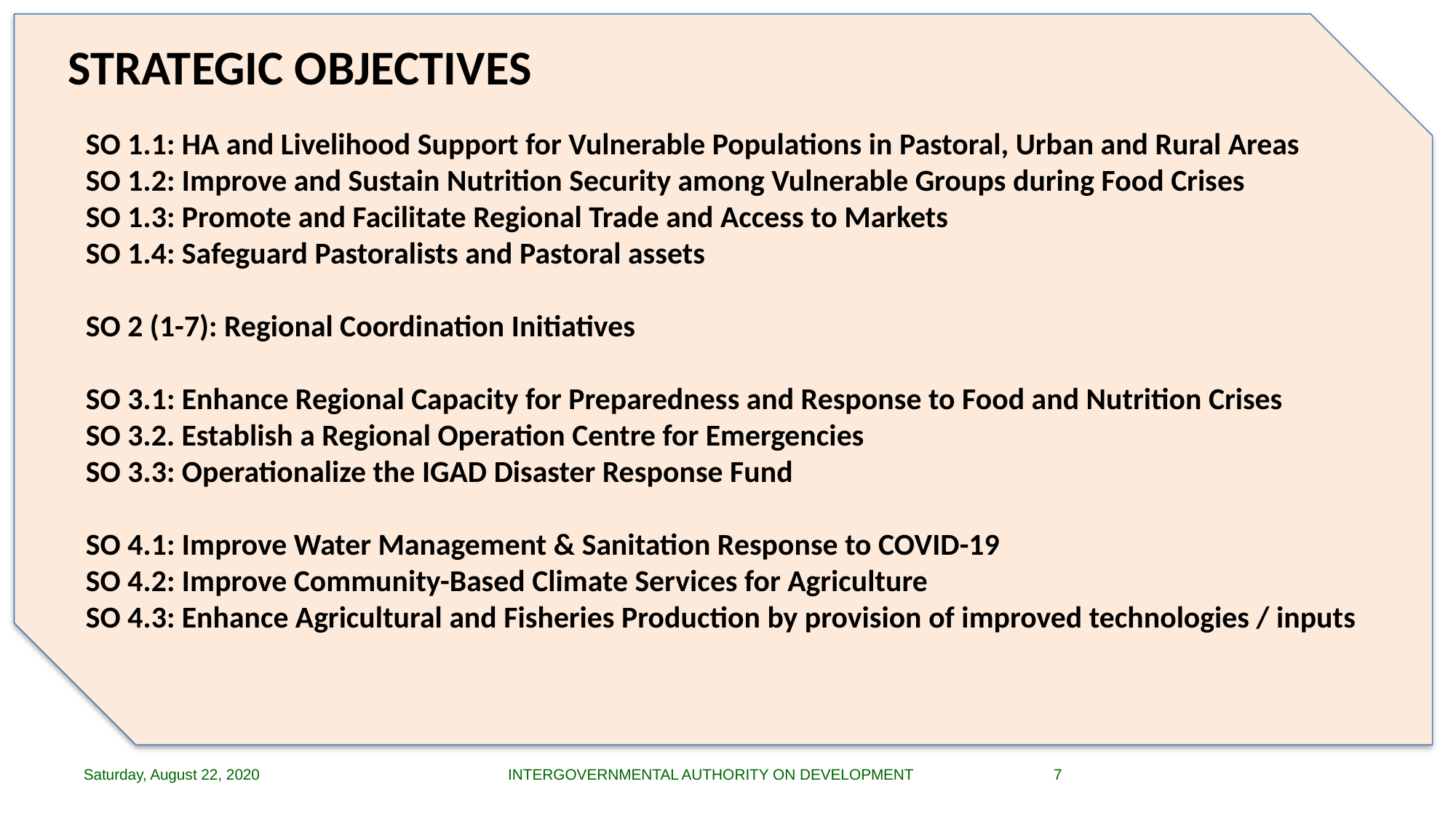

SO 1.1: HA and Livelihood Support for Vulnerable Populations in Pastoral, Urban and Rural Areas
SO 1.2: Improve and Sustain Nutrition Security among Vulnerable Groups during Food Crises
SO 1.3: Promote and Facilitate Regional Trade and Access to Markets
SO 1.4: Safeguard Pastoralists and Pastoral assets

SO 2 (1-7): Regional Coordination Initiatives

SO 3.1: Enhance Regional Capacity for Preparedness and Response to Food and Nutrition Crises
SO 3.2. Establish a Regional Operation Centre for Emergencies
SO 3.3: Operationalize the IGAD Disaster Response Fund

SO 4.1: Improve Water Management & Sanitation Response to COVID-19
SO 4.2: Improve Community-Based Climate Services for Agriculture
SO 4.3: Enhance Agricultural and Fisheries Production by provision of improved technologies / inputs
STRATEGIC OBJECTIVES
Saturday, August 22, 2020
INTERGOVERNMENTAL AUTHORITY ON DEVELOPMENT
7